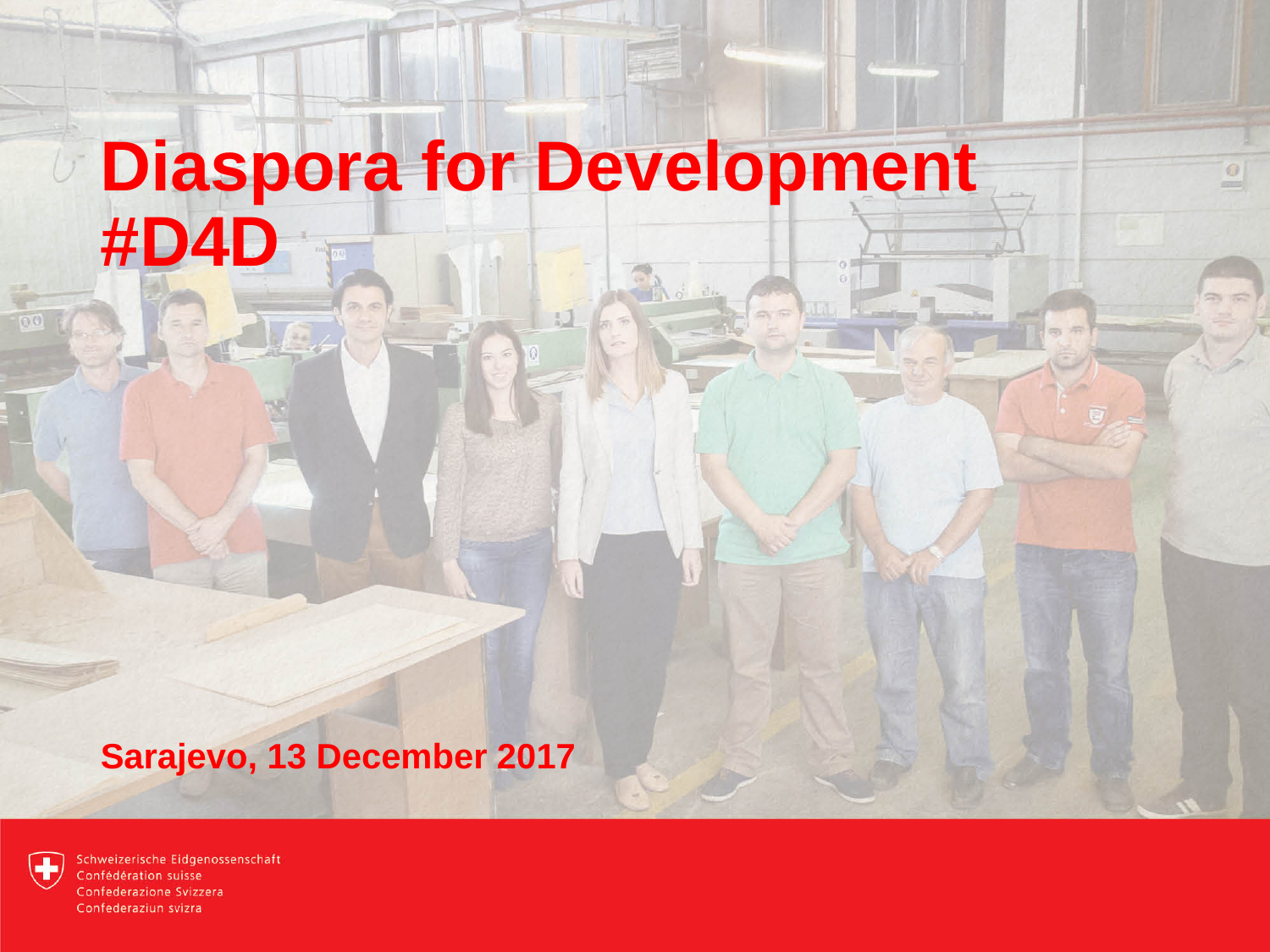

# Diaspora for Development #D4D Sarajevo, 13 December 2017